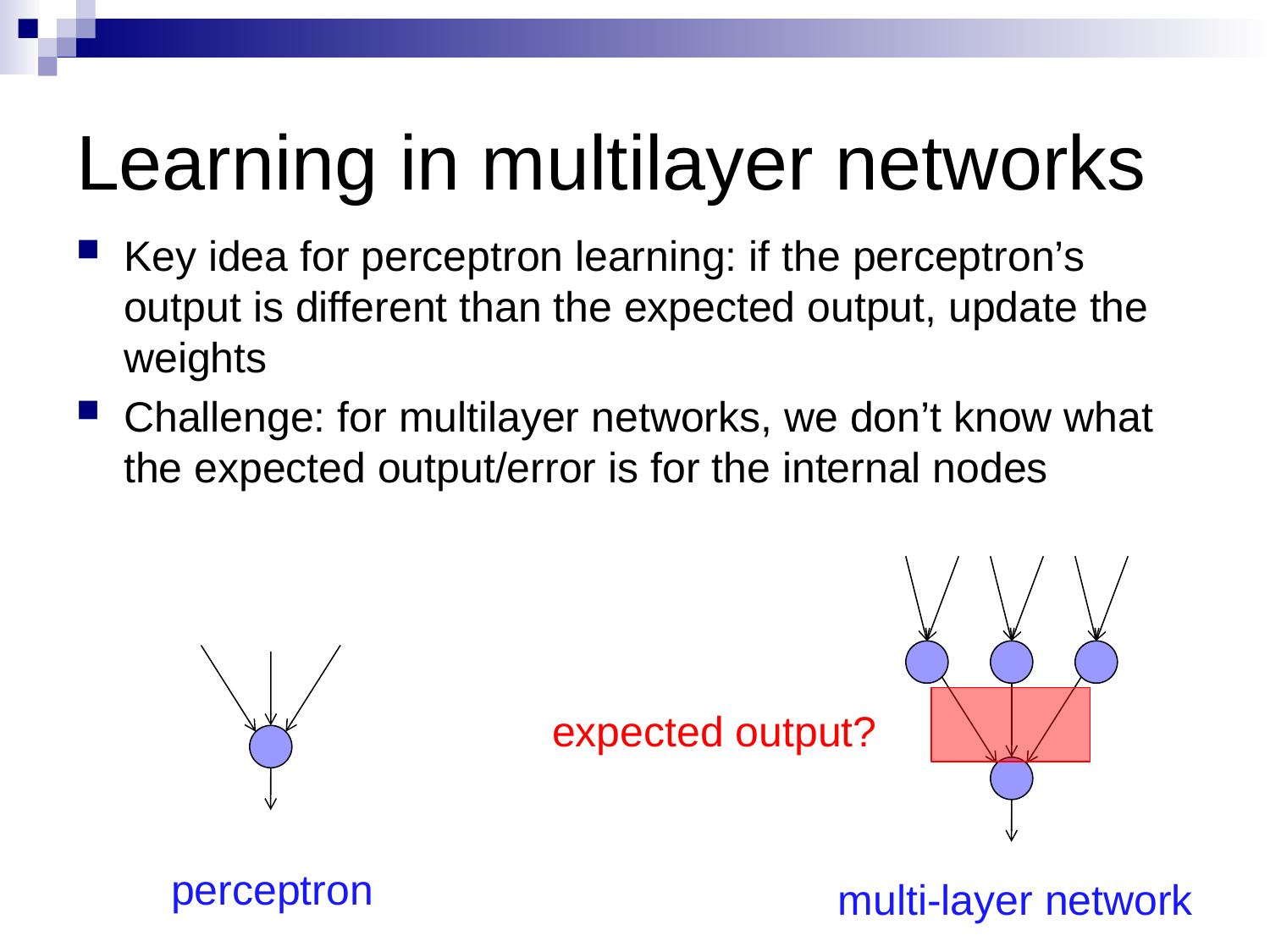

# Learning in multilayer networks
Key idea for perceptron learning: if the perceptron’s output is different than the expected output, update the weights
Challenge: for multilayer networks, we don’t know what the expected output/error is for the internal nodes

expected output?

perceptron
multi-layer network